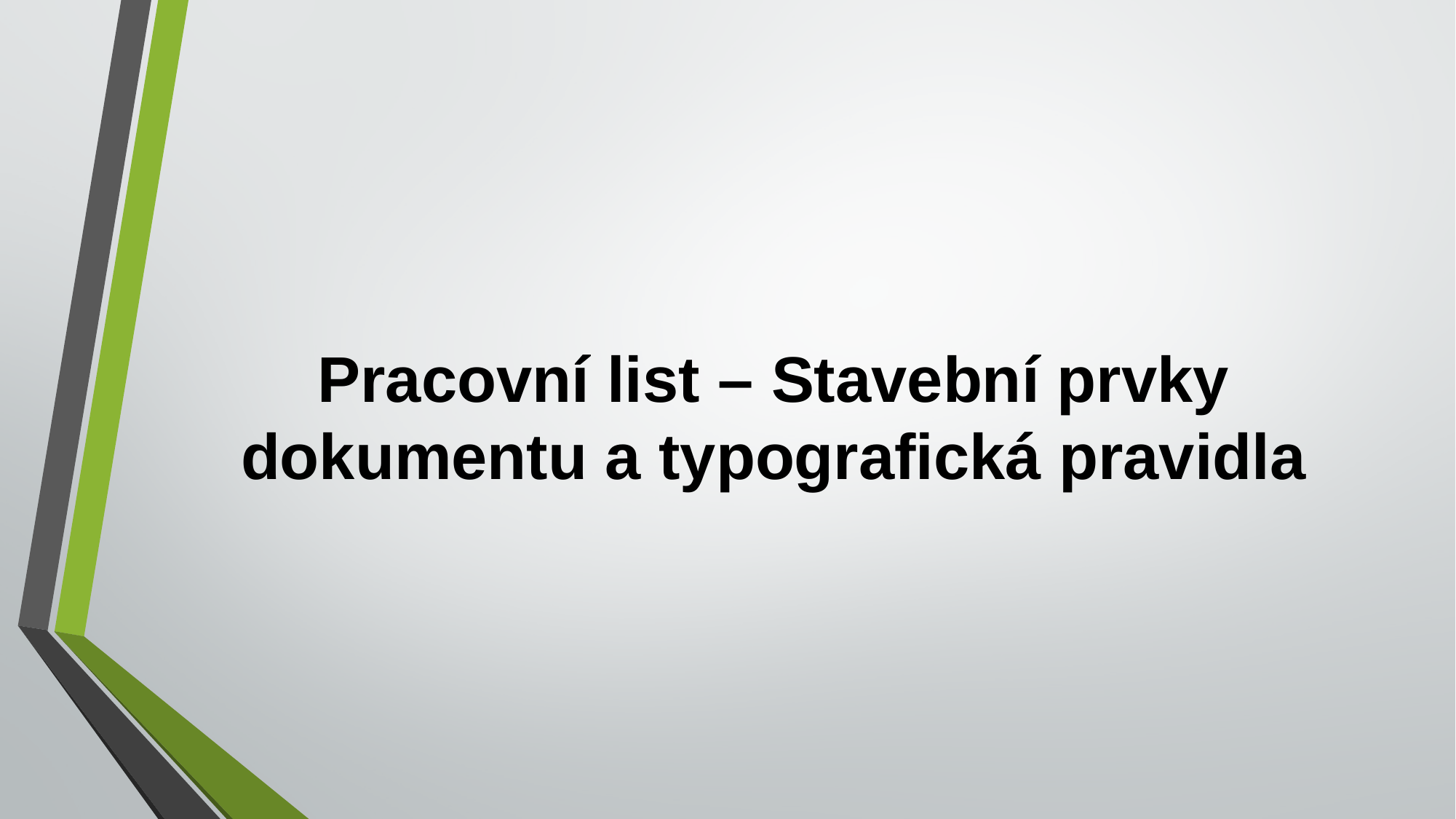

# Pracovní list – Stavební prvky dokumentu a typografická pravidla